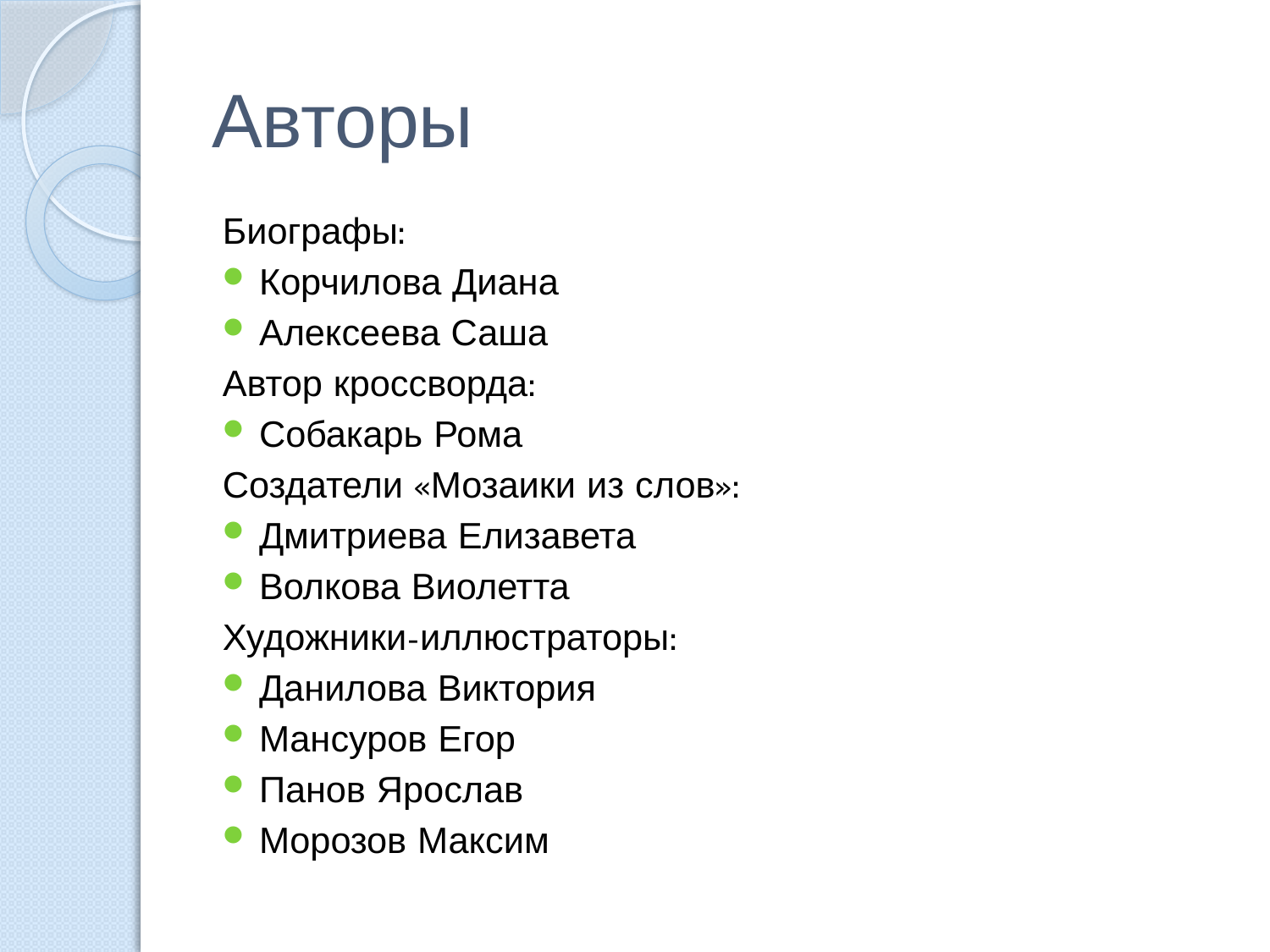

# Авторы
Биографы:
Корчилова Диана
Алексеева Саша
Автор кроссворда:
Собакарь Рома
Создатели «Мозаики из слов»:
Дмитриева Елизавета
Волкова Виолетта
Художники-иллюстраторы:
Данилова Виктория
Мансуров Егор
Панов Ярослав
Морозов Максим